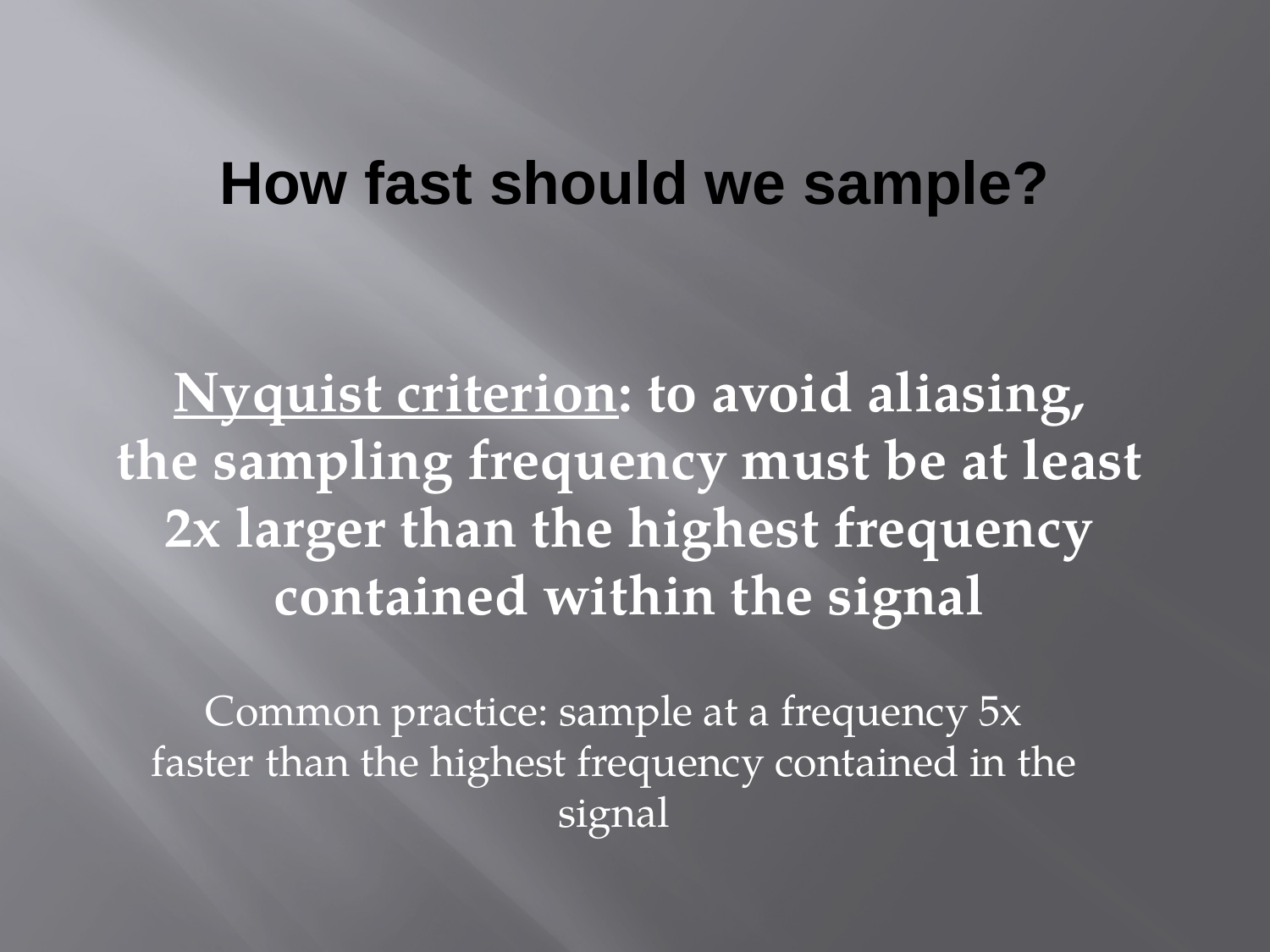

# How fast should we sample?
Nyquist criterion: to avoid aliasing, the sampling frequency must be at least 2x larger than the highest frequency contained within the signal
Common practice: sample at a frequency 5x faster than the highest frequency contained in the signal